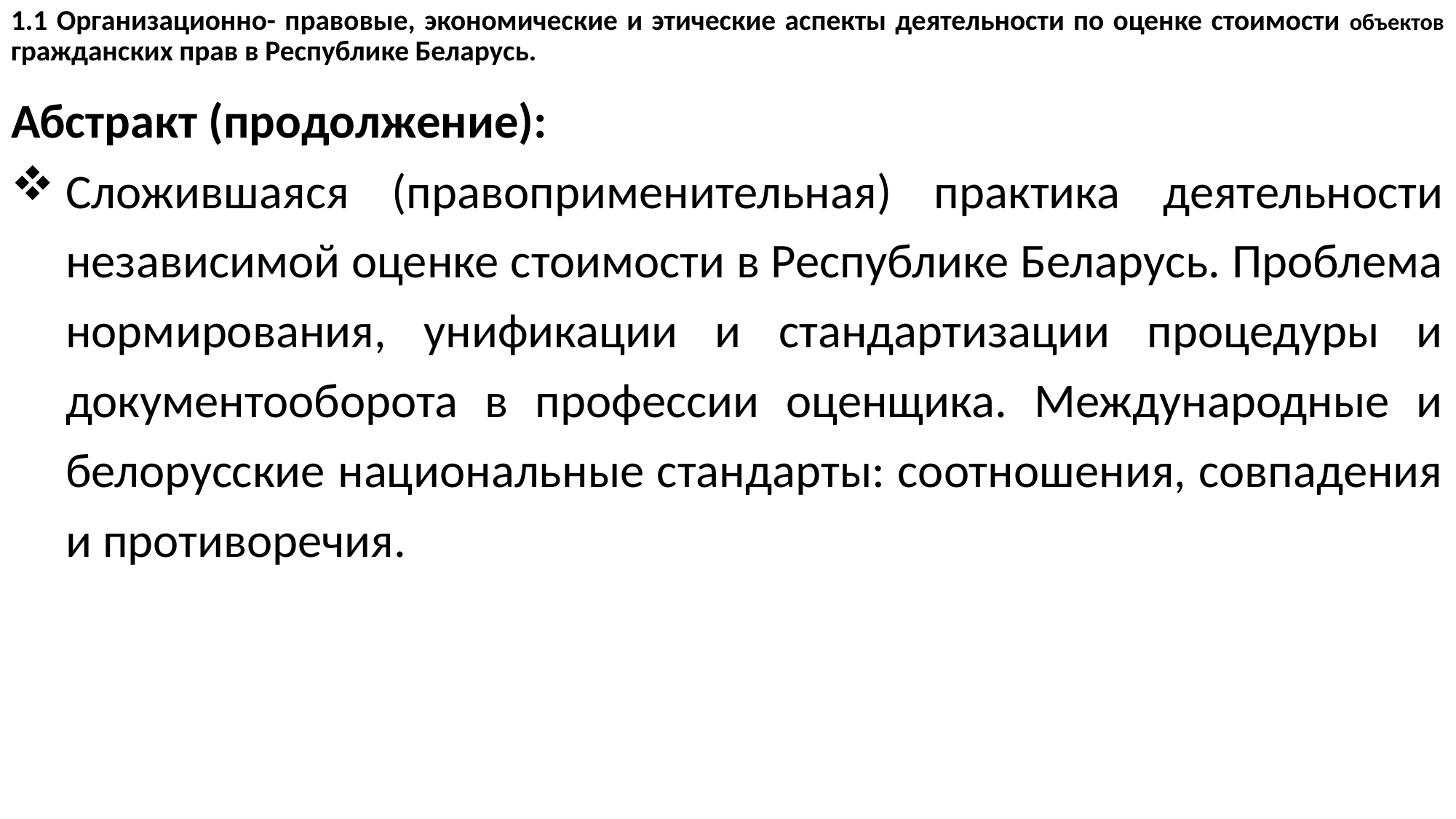

# 1.1 Организационно- правовые, экономические и этические аспекты деятельности по оценке стоимости объектов гражданских прав в Республике Беларусь.
Абстракт (продолжение):
Сложившаяся (правоприменительная) практика деятельности независимой оценке стоимости в Республике Беларусь. Проблема нормирования, унификации и стандартизации процедуры и документооборота в профессии оценщика. Международные и белорусские национальные стандарты: соотношения, совпадения и противоречия.